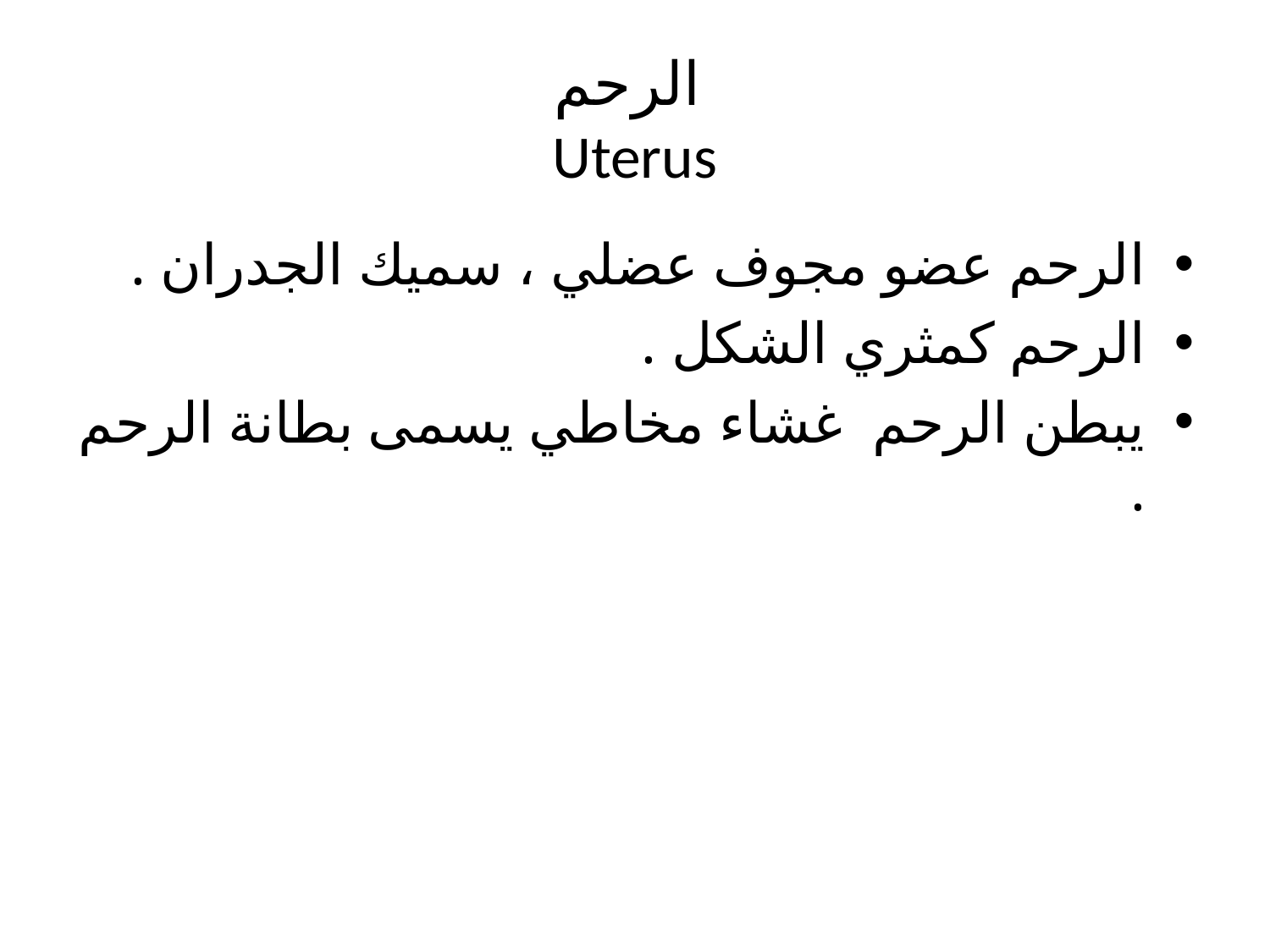

# الرحم Uterus
الرحم عضو مجوف عضلي ، سميك الجدران .
الرحم كمثري الشكل .
يبطن الرحم  غشاء مخاطي يسمى بطانة الرحم .